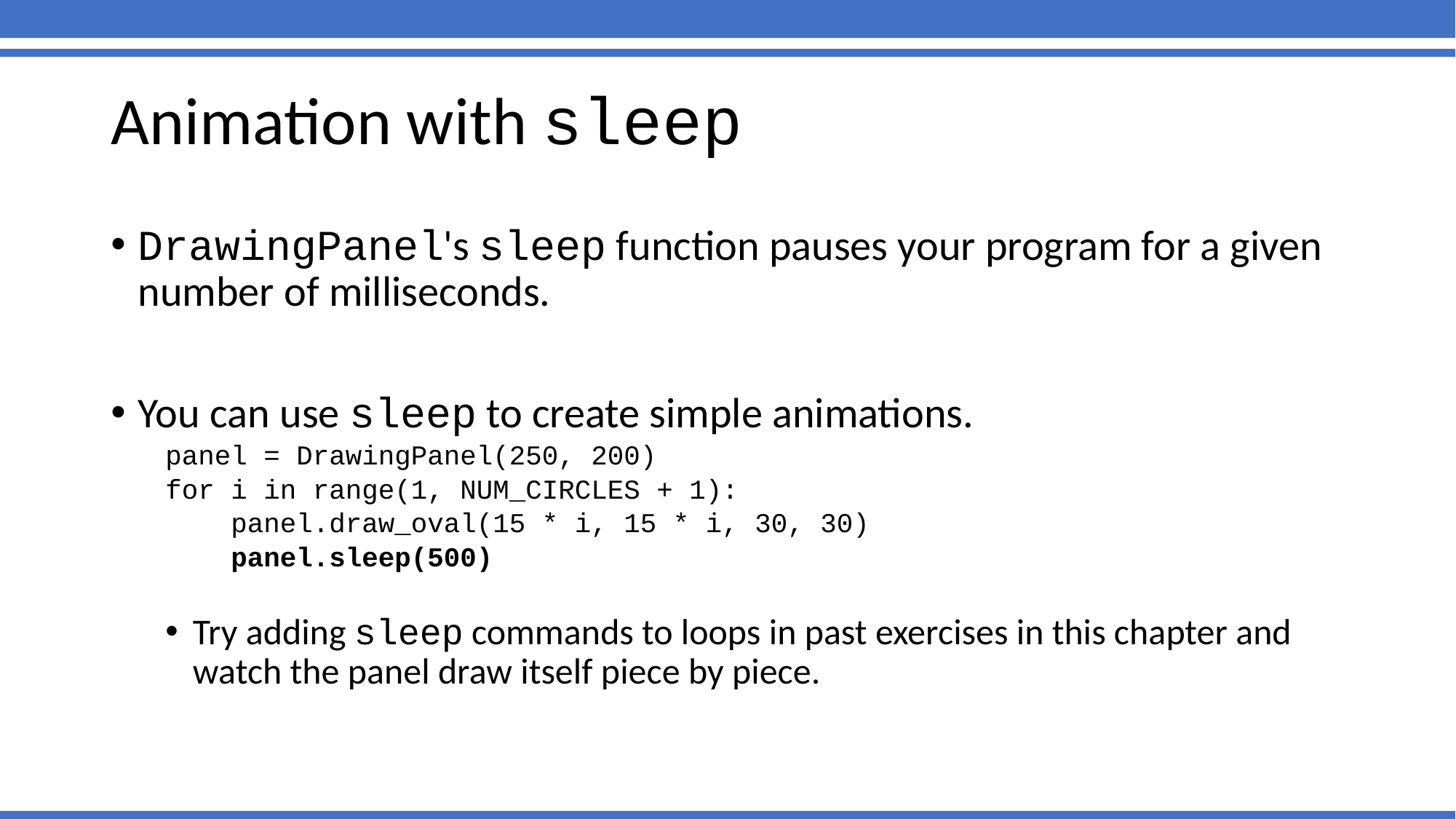

# Animation with sleep
DrawingPanel's sleep function pauses your program for a given number of milliseconds.

You can use sleep to create simple animations.
panel = DrawingPanel(250, 200)
for i in range(1, NUM_CIRCLES + 1):
    panel.draw_oval(15 * i, 15 * i, 30, 30)
    panel.sleep(500)

Try adding sleep commands to loops in past exercises in this chapter and watch the panel draw itself piece by piece.